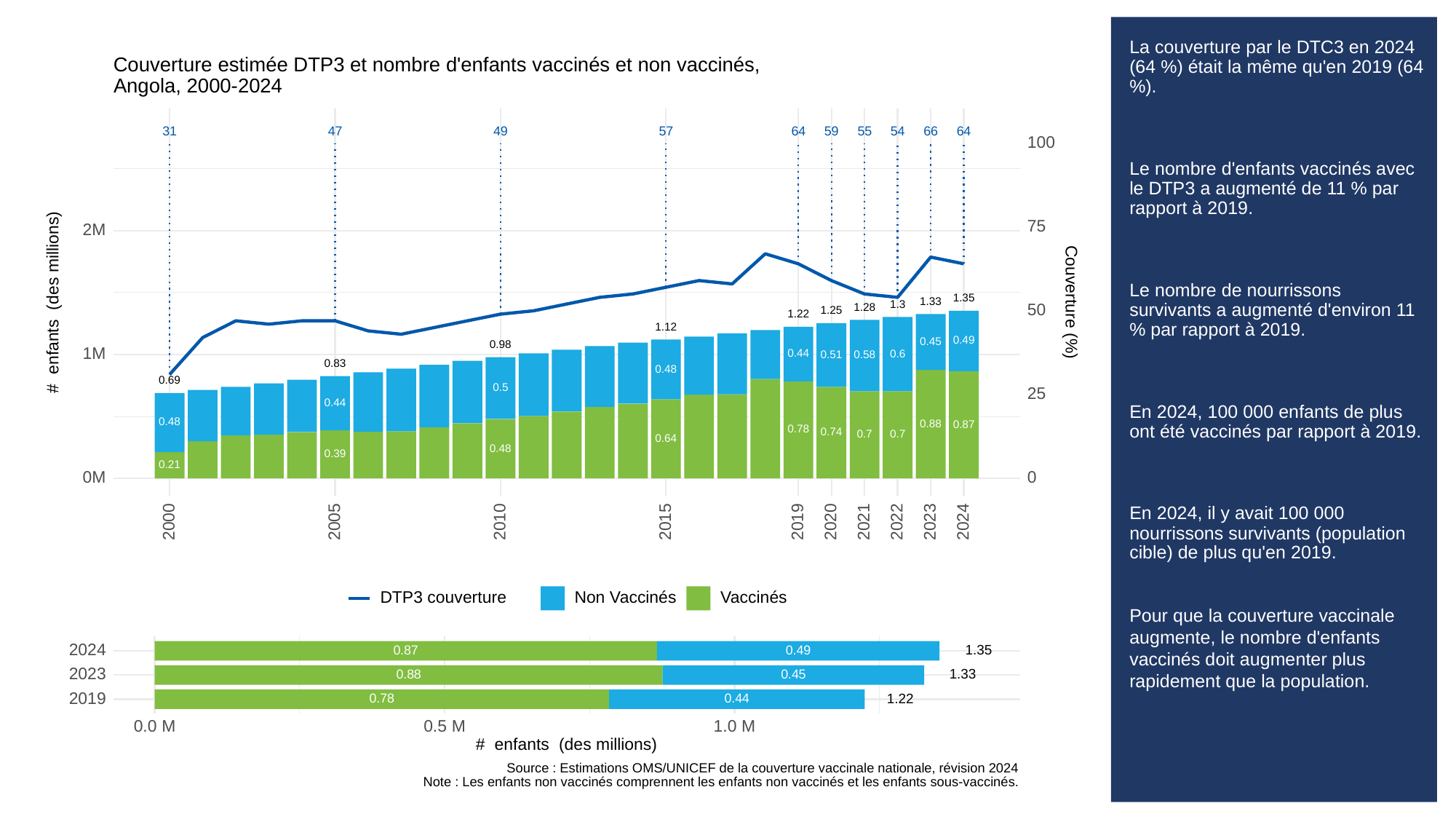

# La couverture par le DTC3 en 2024 (64 %) était la même qu'en 2019 (64 %).

Le nombre d'enfants vaccinés avec le DTP3 a augmenté de 11 % par rapport à 2019.

Le nombre de nourrissons survivants a augmenté d'environ 11 % par rapport à 2019.

En 2024, 100 000 enfants de plus ont été vaccinés par rapport à 2019.

En 2024, il y avait 100 000 nourrissons survivants (population cible) de plus qu'en 2019.

Pour que la couverture vaccinale augmente, le nombre d'enfants vaccinés doit augmenter plus rapidement que la population.

Couverture estimée DTP3 et nombre d'enfants vaccinés et non vaccinés,
Angola, 2000-2024

31
49
64
59
66
64
54
57
55
47
100

75
2M

1.35
#  enfants  (des millions)
Couverture (%)
1.33
1.3
1.28
50
1.25
1.22

1.12

0.49
0.45

0.98

1M

0.44
0.6
0.51
0.58

0.83

0.48

0.69

0.5

25

0.44

0.48

0.88
0.87

0.78

0.74

0.7
0.7

0.64

0.48
0.39

0.21
0M
0

2023
2000
2005
2010
2015
2019
2020
2021
2022
2024

DTP3 couverture
Non Vaccinés
Vaccinés

2024
1.35
0.87
0.49

2023
1.33
0.88
0.45

2019
1.22
0.78
0.44

0.0 M
0.5 M
1.0 M
#  enfants  (des millions)
Source : Estimations OMS/UNICEF de la couverture vaccinale nationale, révision 2024
Note : Les enfants non vaccinés comprennent les enfants non vaccinés et les enfants sous-vaccinés.